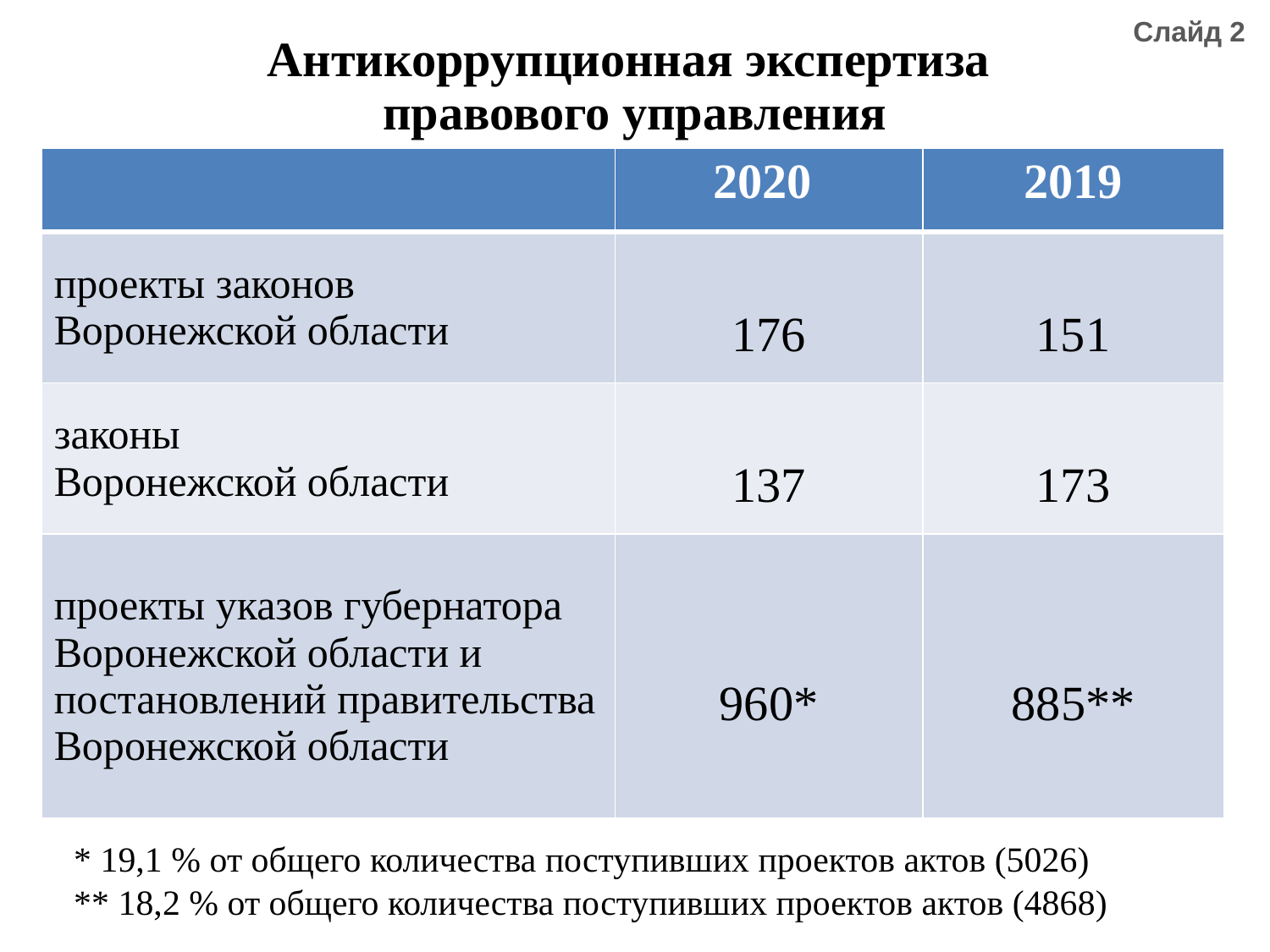

# Антикоррупционная экспертиза правового управления
Слайд 2
|  | 2020 | 2019 |
| --- | --- | --- |
| проекты законов Воронежской области | 176 | 151 |
| законы Воронежской области | 137 | 173 |
| проекты указов губернатора Воронежской области и постановлений правительства Воронежской области | 960\* | 885\*\* |
* 19,1 % от общего количества поступивших проектов актов (5026)
** 18,2 % от общего количества поступивших проектов актов (4868)